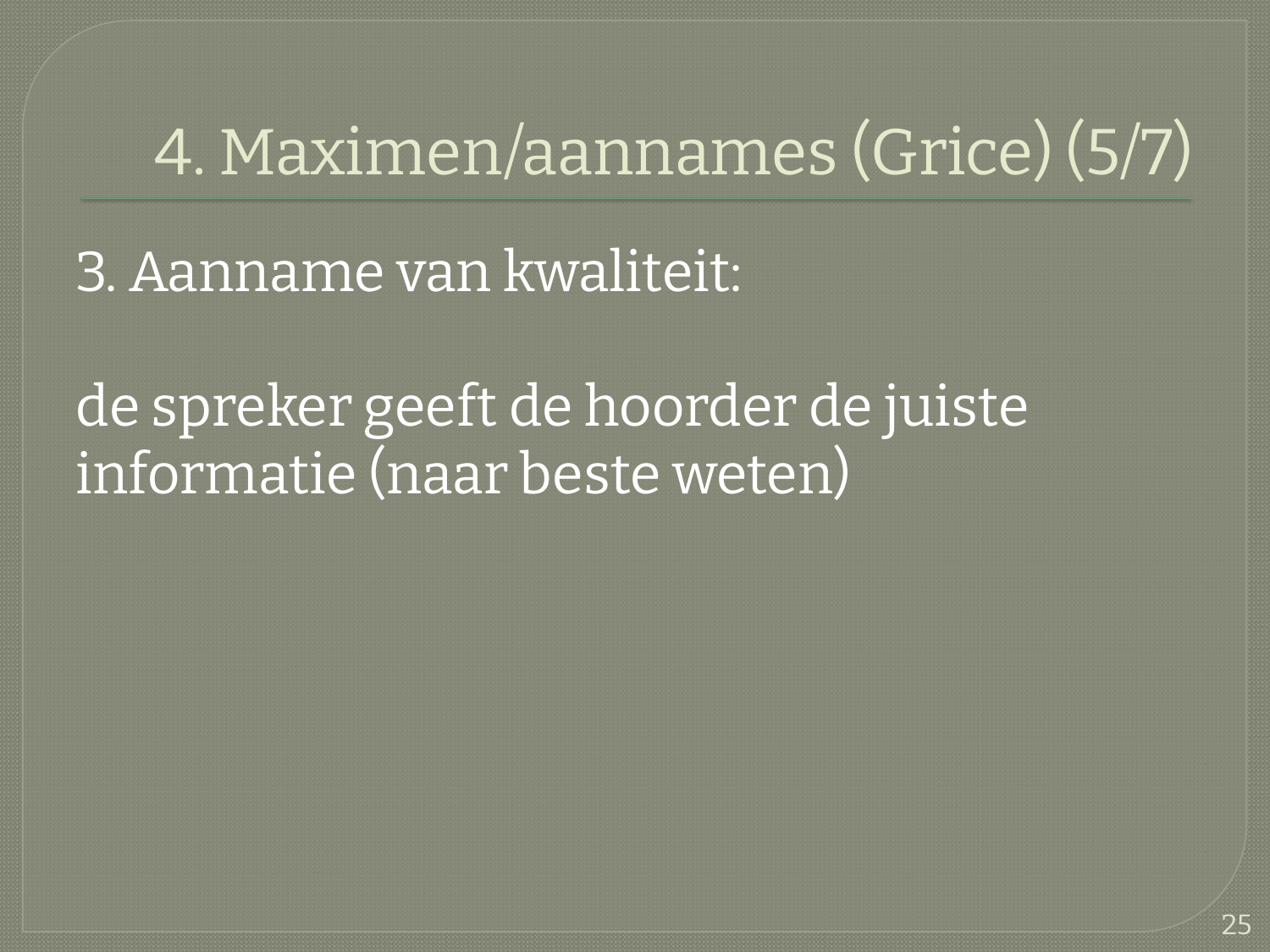

# 4. Maximen/aannames (Grice) (5/7)
3. Aanname van kwaliteit:

de spreker geeft de hoorder de juiste informatie (naar beste weten)
25